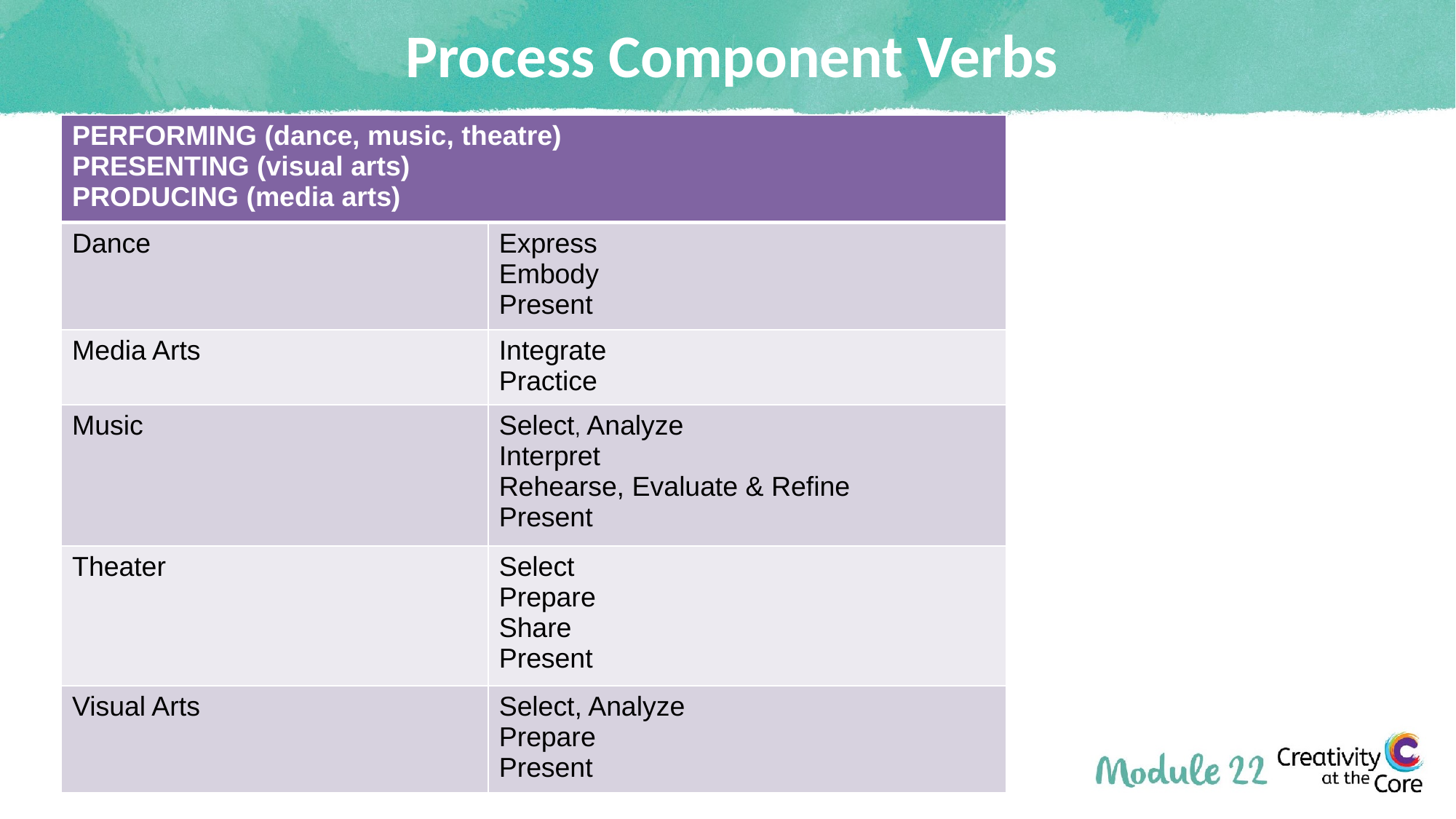

# Process Component Verbs
| PERFORMING (dance, music, theatre) PRESENTING (visual arts) PRODUCING (media arts) |  |
| --- | --- |
| Dance | Express Embody Present |
| Media Arts | Integrate Practice |
| Music | Select, Analyze Interpret Rehearse, Evaluate & Refine Present |
| Theater | Select Prepare Share Present |
| Visual Arts | Select, Analyze Prepare Present |